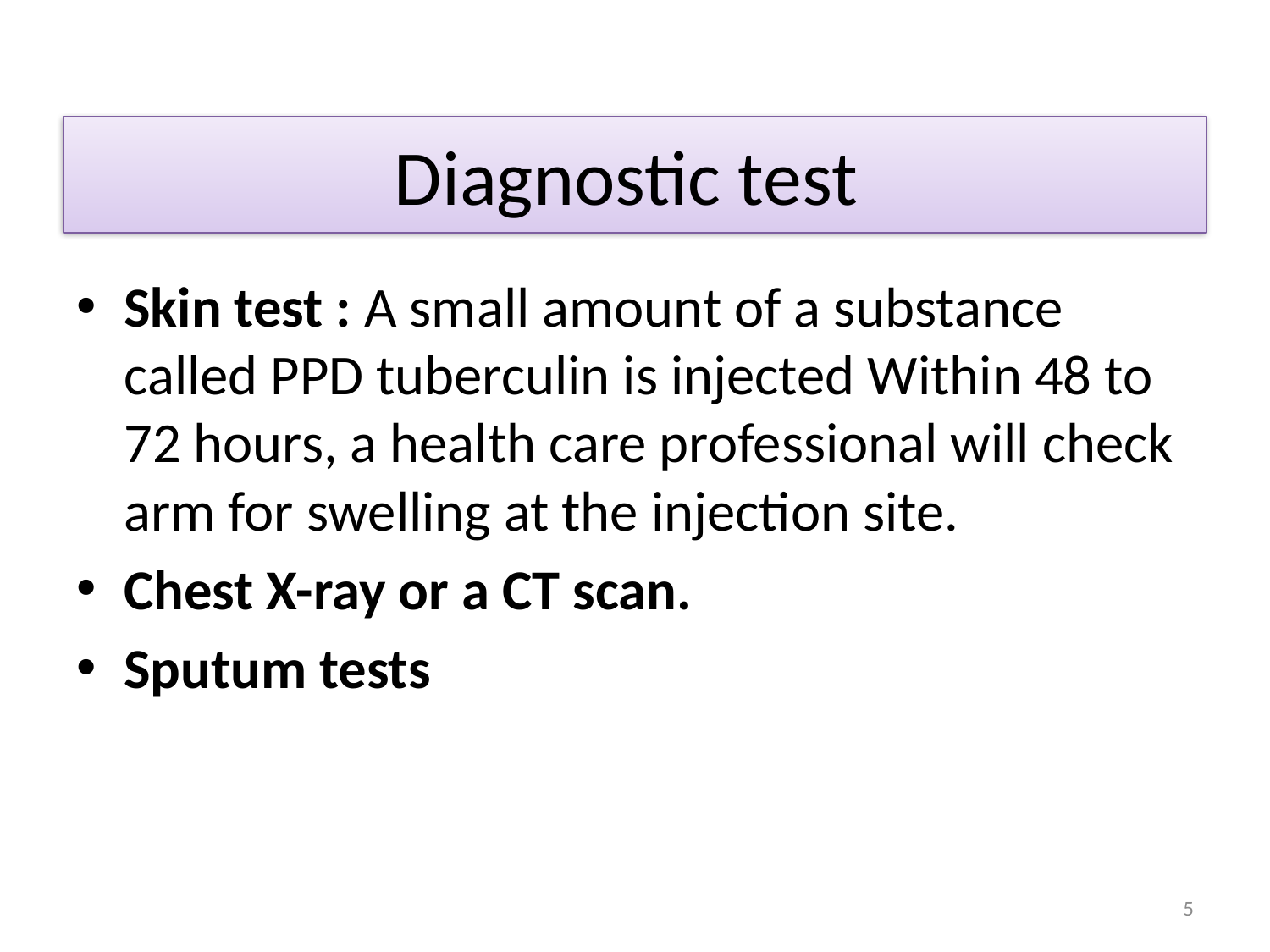

# Diagnostic test
Skin test : A small amount of a substance called PPD tuberculin is injected Within 48 to 72 hours, a health care professional will check arm for swelling at the injection site.
Chest X-ray or a CT scan.
Sputum tests

5